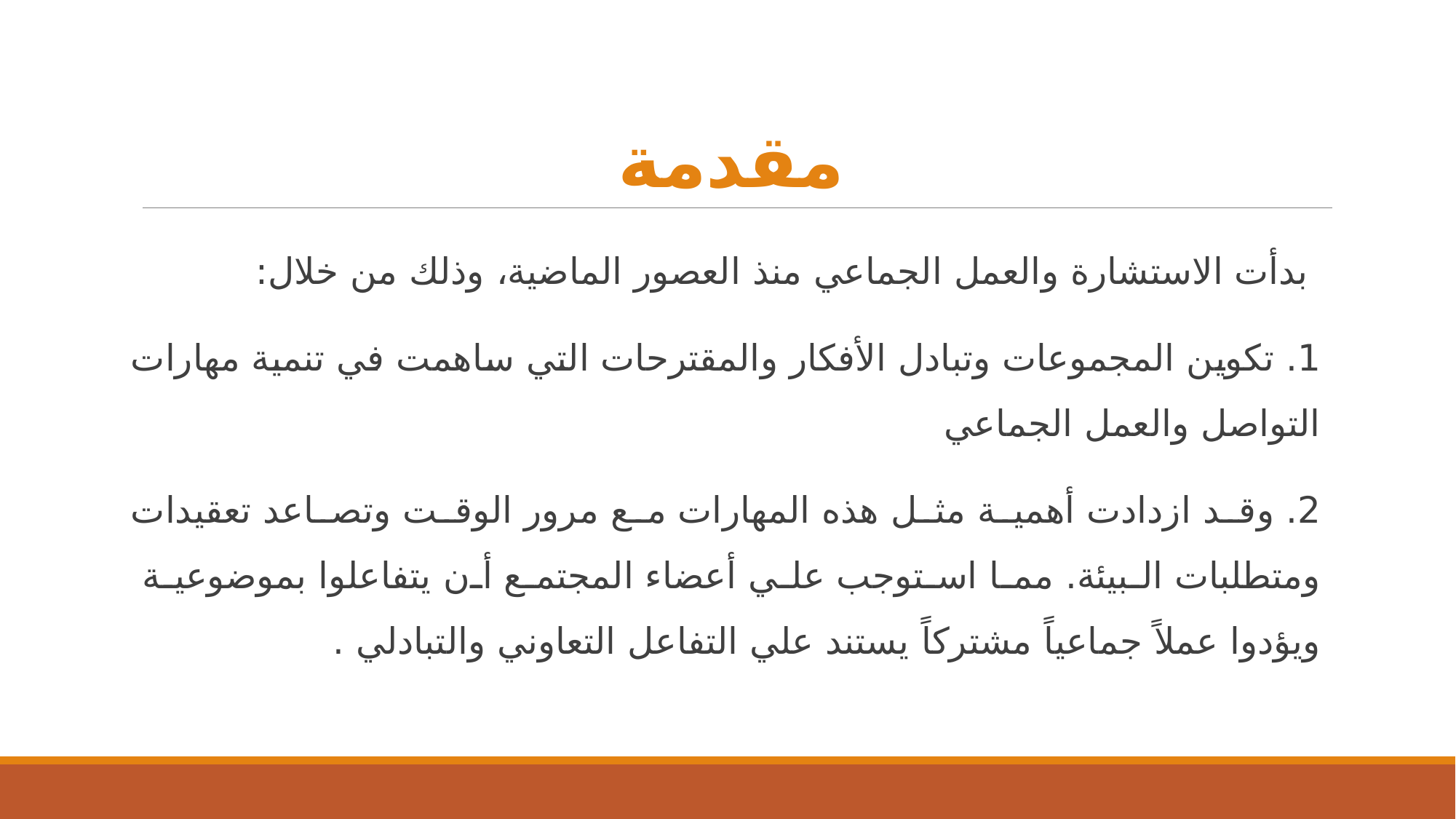

# مقدمة
 بدأت الاستشارة والعمل الجماعي منذ العصور الماضية، وذلك من خلال:
1. تكوين المجموعات وتبادل الأفكار والمقترحات التي ساهمت في تنمية مهارات التواصل والعمل الجماعي
2. وقد ازدادت أهمية مثل هذه المهارات مع مرور الوقت وتصاعد تعقيدات ومتطلبات البيئة. مما استوجب علي أعضاء المجتمع أن يتفاعلوا بموضوعية  ويؤدوا عملاً جماعياً مشتركاً يستند علي التفاعل التعاوني والتبادلي .